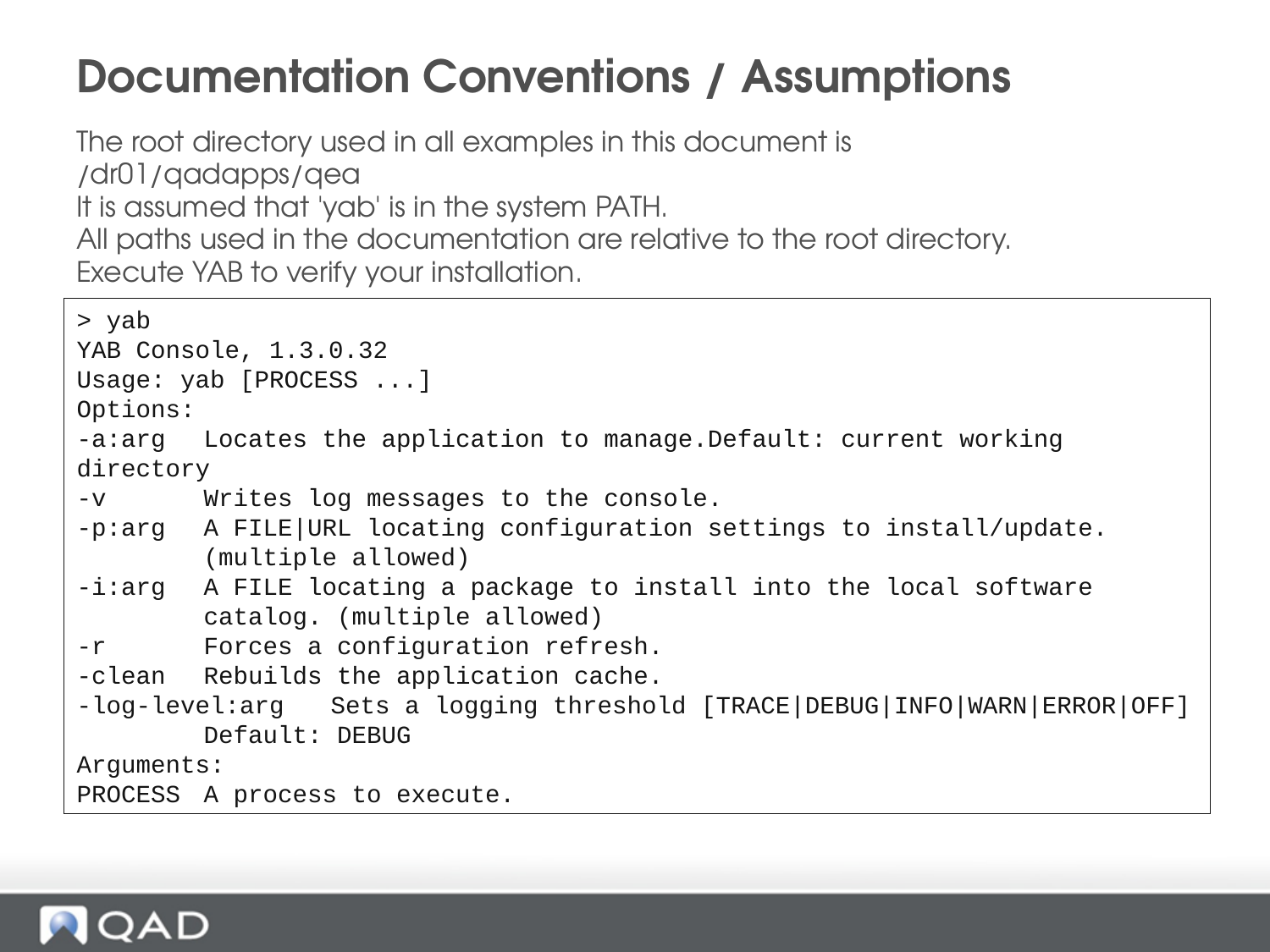

# Documentation Conventions / Assumptions
The root directory used in all examples in this document is
/dr01/qadapps/qea
It is assumed that 'yab' is in the system PATH.
All paths used in the documentation are relative to the root directory.
Execute YAB to verify your installation.
> yab
YAB Console, 1.3.0.32
Usage: yab [PROCESS ...]
Options:
-a:arg 	Locates the application to manage.Default: current working 	directory
-v 	Writes log messages to the console.
-p:arg 	A FILE|URL locating configuration settings to install/update. 	(multiple allowed)
-i:arg 	A FILE locating a package to install into the local software 	catalog. (multiple allowed)
-r 	Forces a configuration refresh.
-clean 	Rebuilds the application cache.
-log-level:arg 	Sets a logging threshold [TRACE|DEBUG|INFO|WARN|ERROR|OFF] 	Default: DEBUG
Arguments:
PROCESS 	A process to execute.